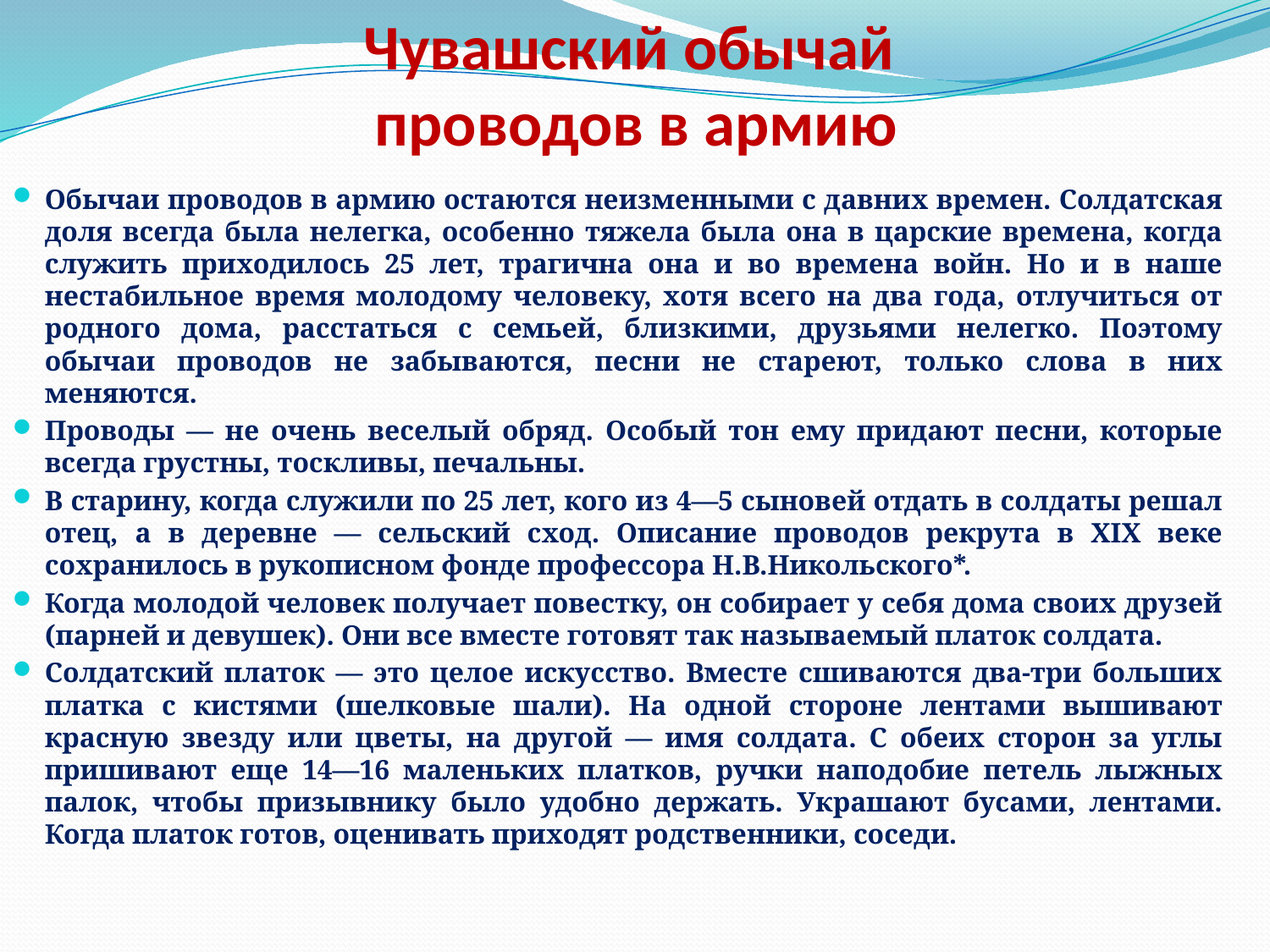

# Чувашский обычай проводов в армию
Обычаи проводов в армию остаются неизменными с давних времен. Солдатская доля всегда была нелегка, особенно тяжела была она в царские времена, когда служить приходилось 25 лет, трагична она и во времена войн. Но и в наше нестабильное время молодому человеку, хотя всего на два года, отлучиться от родного дома, расстаться с семьей, близкими, друзьями нелегко. Поэтому обычаи проводов не забываются, песни не стареют, только слова в них меняются.
Проводы — не очень веселый обряд. Особый тон ему придают песни, которые всегда грустны, тоскливы, печальны.
В старину, когда служили по 25 лет, кого из 4—5 сыновей отдать в солдаты решал отец, а в деревне — сельский сход. Описание проводов рекрута в ХIХ веке сохранилось в рукописном фонде профессора Н.В.Никольского*.
Когда молодой человек получает повестку, он собирает у себя дома своих друзей (парней и девушек). Они все вместе готовят так называемый платок солдата.
Солдатский платок — это целое искусство. Вместе сшиваются два-три больших платка с кистями (шелковые шали). На одной стороне лентами вышивают красную звезду или цветы, на другой — имя солдата. С обеих сторон за углы пришивают еще 14—16 маленьких платков, ручки наподобие петель лыжных палок, чтобы призывнику было удобно держать. Украшают бусами, лентами. Когда платок готов, оценивать приходят родственники, соседи.